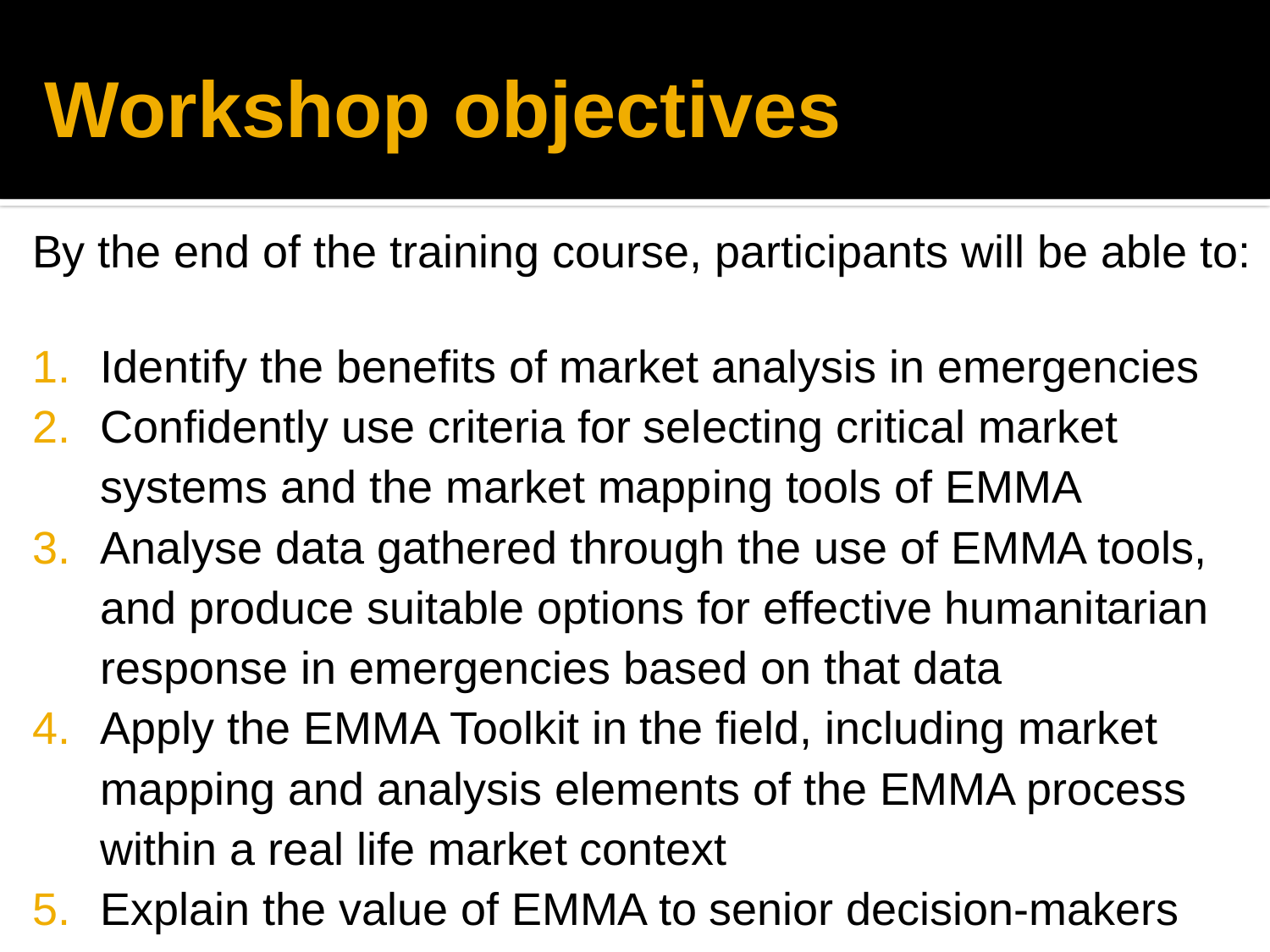

# Workshop objectives
By the end of the training course, participants will be able to:

Identify the benefits of market analysis in emergencies
Confidently use criteria for selecting critical market systems and the market mapping tools of EMMA
Analyse data gathered through the use of EMMA tools, and produce suitable options for effective humanitarian response in emergencies based on that data
Apply the EMMA Toolkit in the field, including market mapping and analysis elements of the EMMA process within a real life market context
Explain the value of EMMA to senior decision-makers